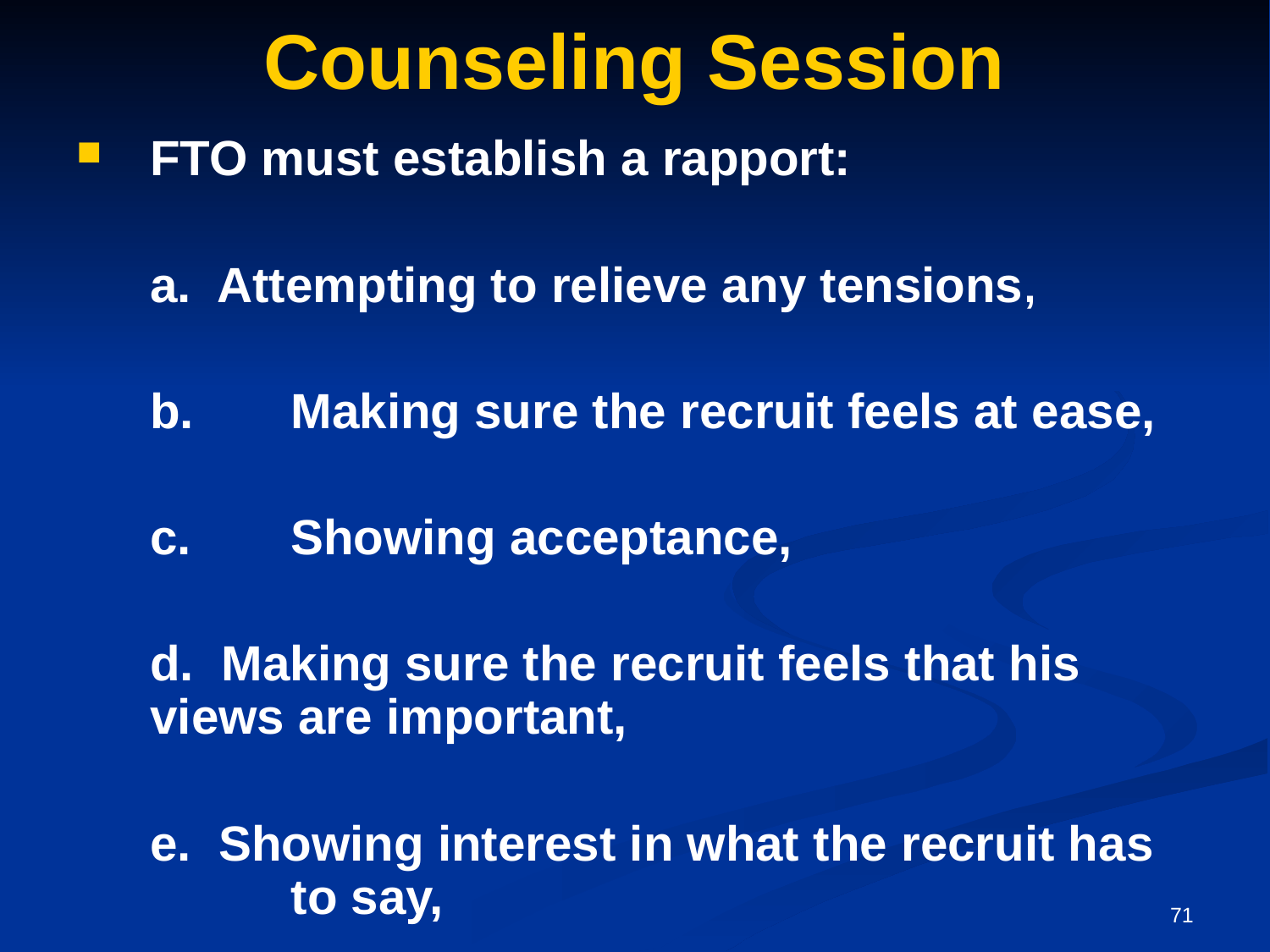

# Counseling Session
FTO must establish a rapport:

	a.  Attempting to relieve any tensions,

	b.	 Making sure the recruit feels at ease,

	c.	 Showing acceptance,

	d.  Making sure the recruit feels that his 	 views are important,

	e.  Showing interest in what the recruit has 	 to say,
71